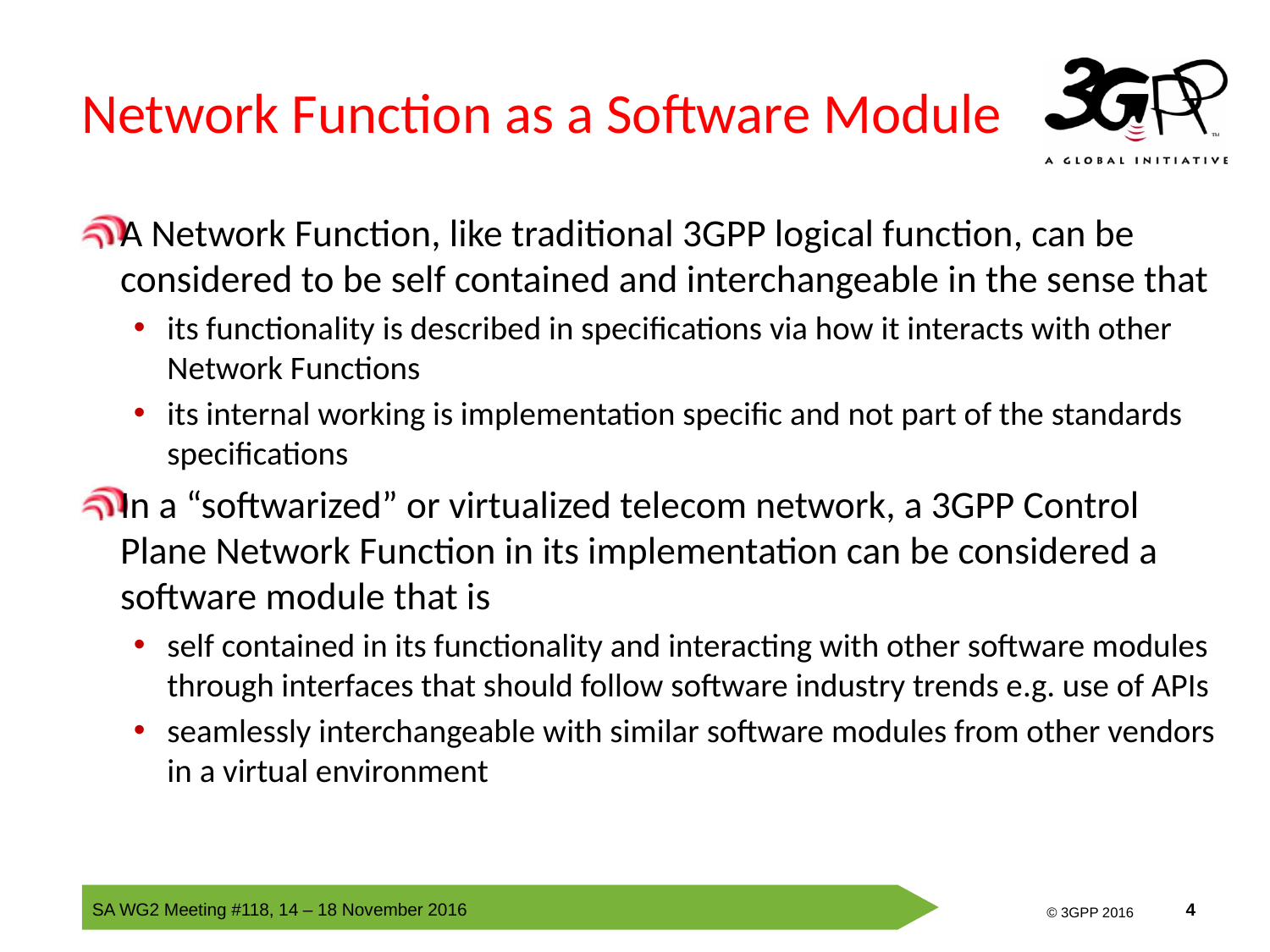

# Network Function as a Software Module
A Network Function, like traditional 3GPP logical function, can be considered to be self contained and interchangeable in the sense that
its functionality is described in specifications via how it interacts with other Network Functions
its internal working is implementation specific and not part of the standards specifications
In a “softwarized” or virtualized telecom network, a 3GPP Control Plane Network Function in its implementation can be considered a software module that is
self contained in its functionality and interacting with other software modules through interfaces that should follow software industry trends e.g. use of APIs
seamlessly interchangeable with similar software modules from other vendors in a virtual environment